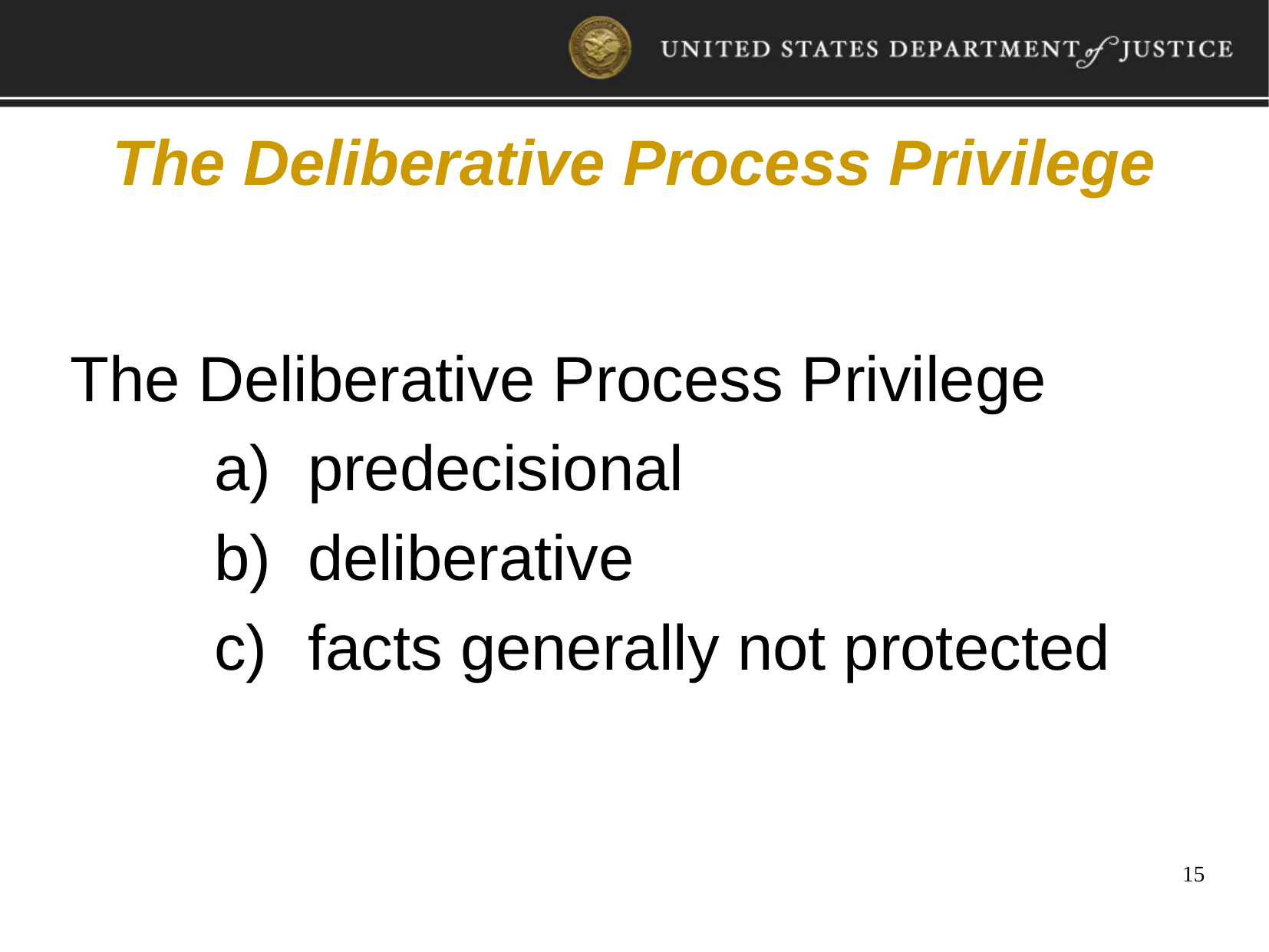

The Deliberative Process Privilege

The Deliberative Process Privilege
predecisional
deliberative
facts generally not protected
15